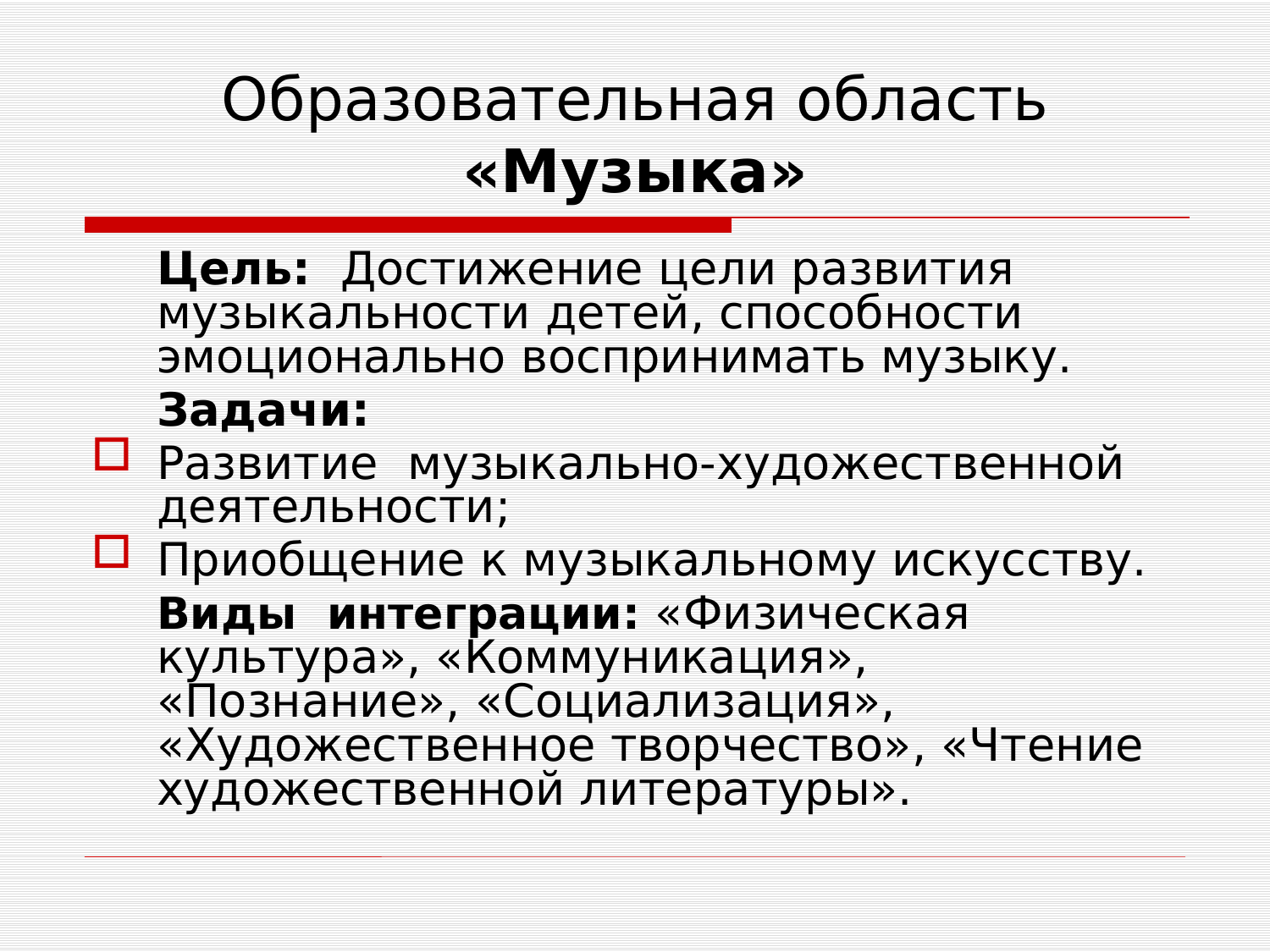

# Образовательная область «Музыка»
	Цель:  Достижение цели развития музыкальности детей, способности эмоционально воспринимать музыку.
	Задачи:
Развитие  музыкально-художественной деятельности;
Приобщение к музыкальному искусству.
	Виды  интеграции: «Физическая культура», «Коммуникация», «Познание», «Социализация», «Художественное творчество», «Чтение художественной литературы».